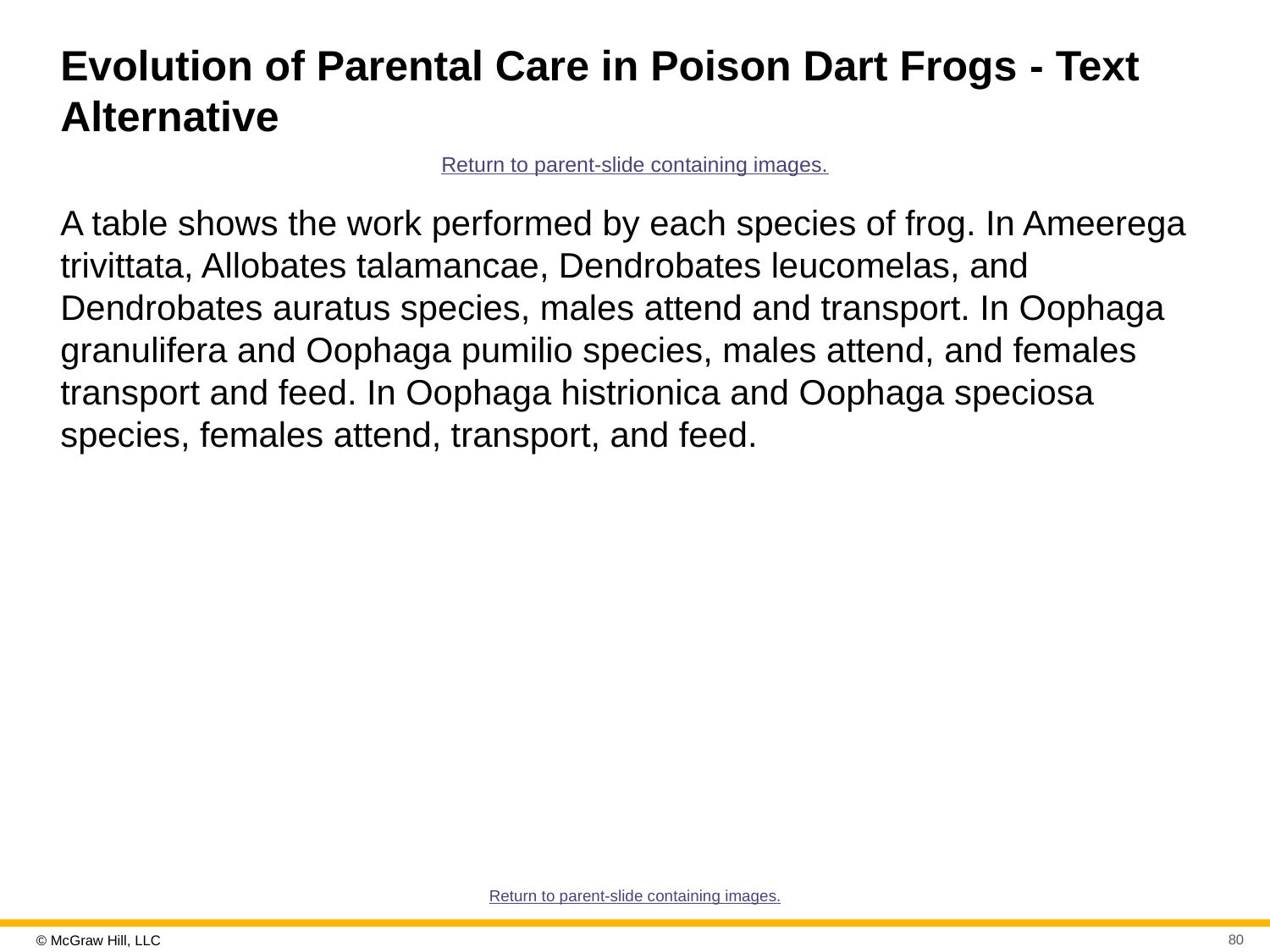

# Evolution of Parental Care in Poison Dart Frogs - Text Alternative
Return to parent-slide containing images.
A table shows the work performed by each species of frog. In Ameerega trivittata, Allobates talamancae, Dendrobates leucomelas, and Dendrobates auratus species, males attend and transport. In Oophaga granulifera and Oophaga pumilio species, males attend, and females transport and feed. In Oophaga histrionica and Oophaga speciosa species, females attend, transport, and feed.
Return to parent-slide containing images.
80